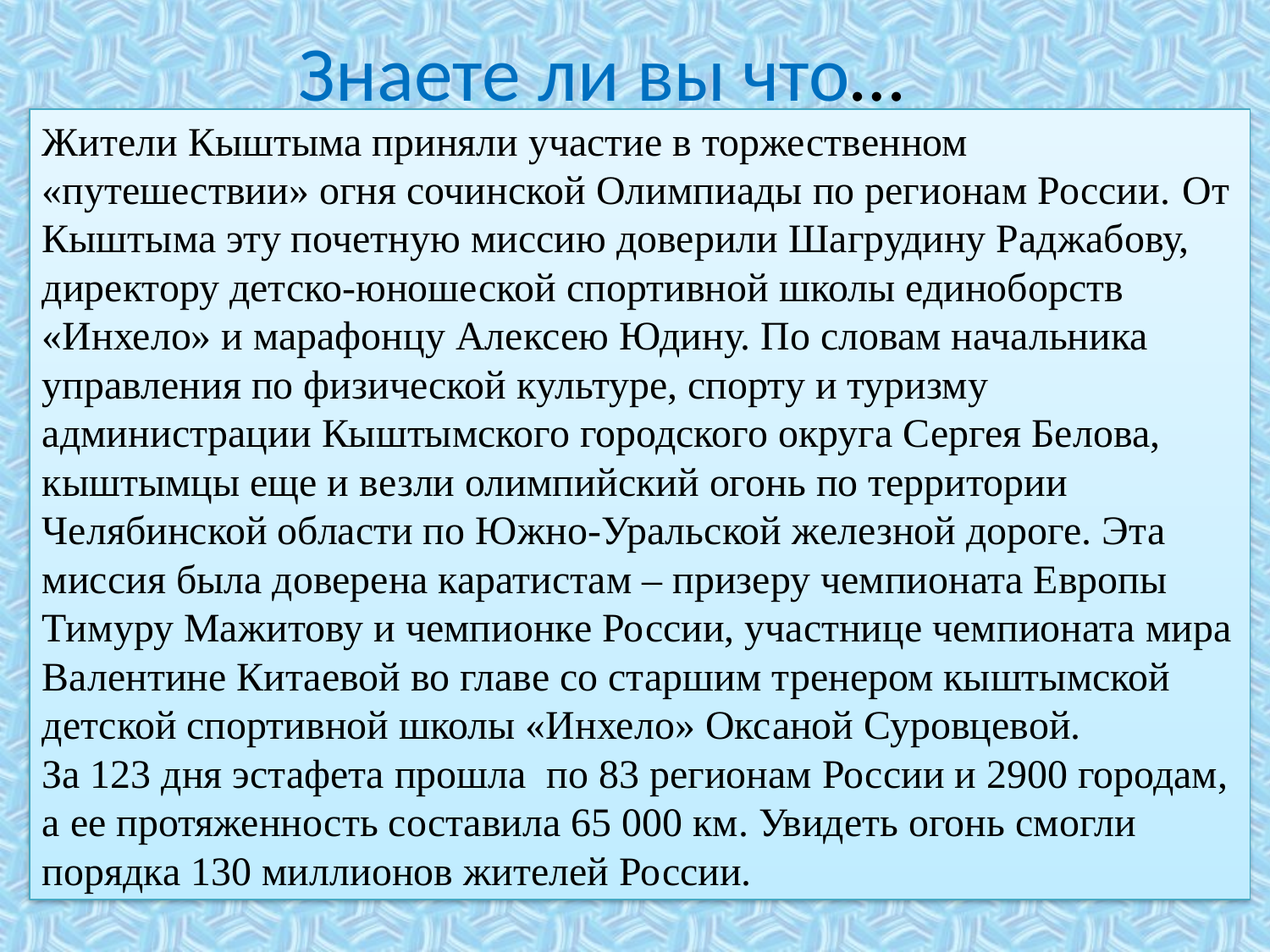

# Знаете ли вы что…
Жители Кыштыма приняли участие в торжественном «путешествии» огня сочинской Олимпиады по регионам России. От Кыштыма эту почетную миссию доверили Шагрудину Раджабову, директору детско-юношеской спортивной школы единоборств «Инхело» и марафонцу Алексею Юдину. По словам начальника управления по физической культуре, спорту и туризму администрации Кыштымского городского округа Сергея Белова, кыштымцы еще и везли олимпийский огонь по территории Челябинской области по Южно-Уральской железной дороге. Эта миссия была доверена каратистам – призеру чемпионата Европы Тимуру Мажитову и чемпионке России, участнице чемпионата мира Валентине Китаевой во главе со старшим тренером кыштымской детской спортивной школы «Инхело» Оксаной Суровцевой.
За 123 дня эстафета прошла  по 83 регионам России и 2900 городам, а ее протяженность составила 65 000 км. Увидеть огонь смогли порядка 130 миллионов жителей России.